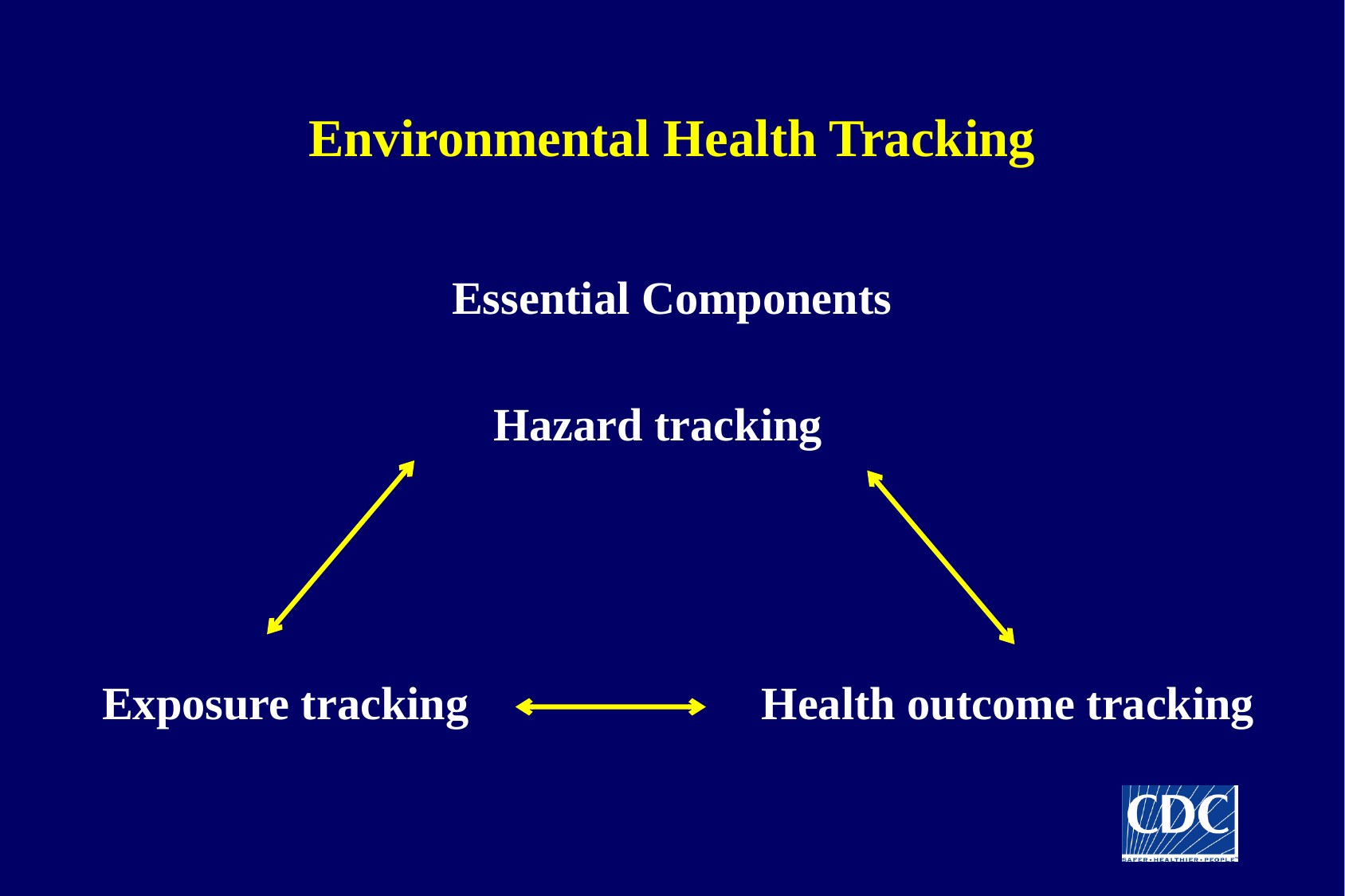

# Environmental Health Tracking
Essential Components

Hazard tracking

Exposure tracking
Health outcome tracking